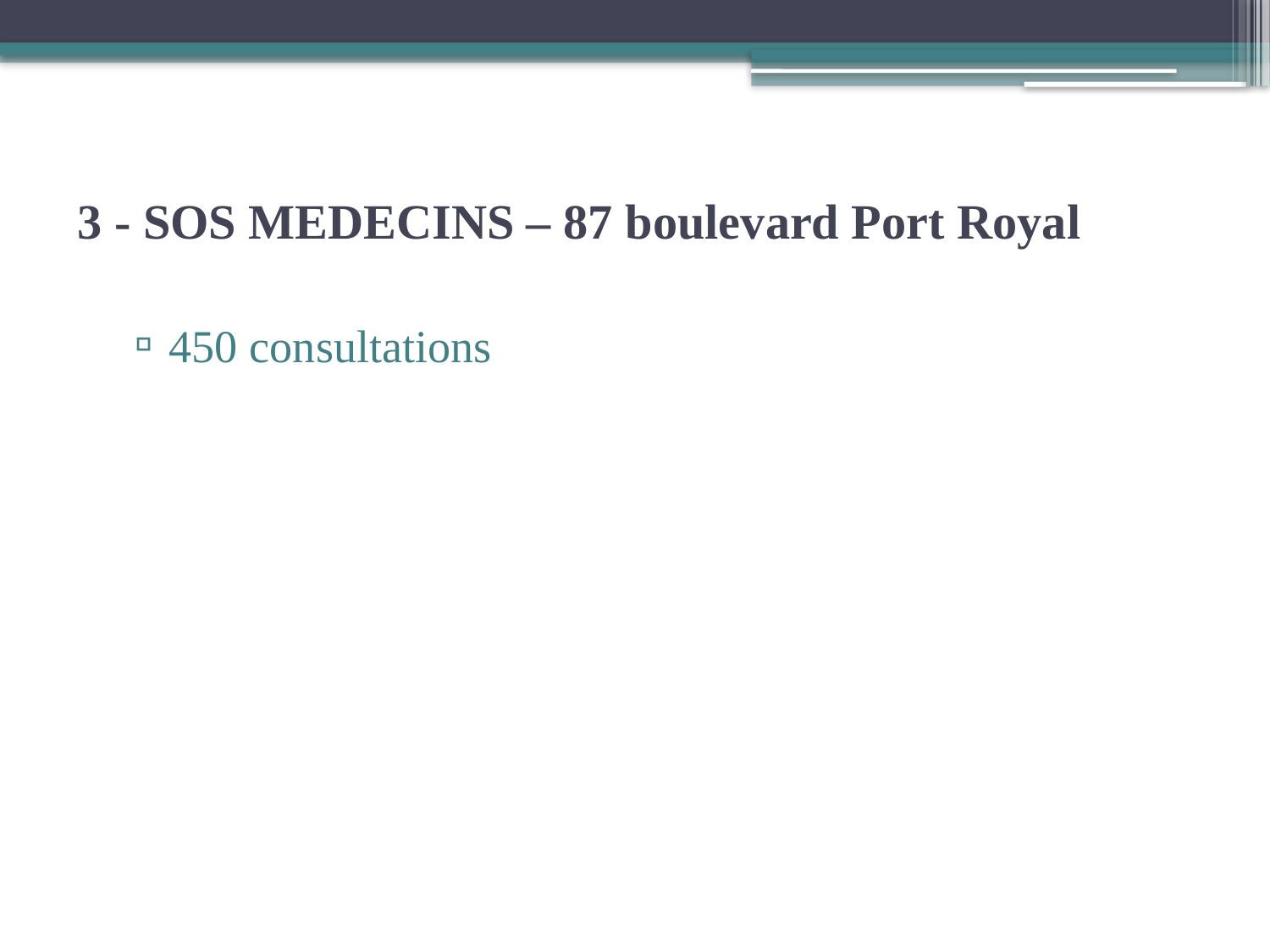

# 3 - SOS MEDECINS – 87 boulevard Port Royal

450 consultations